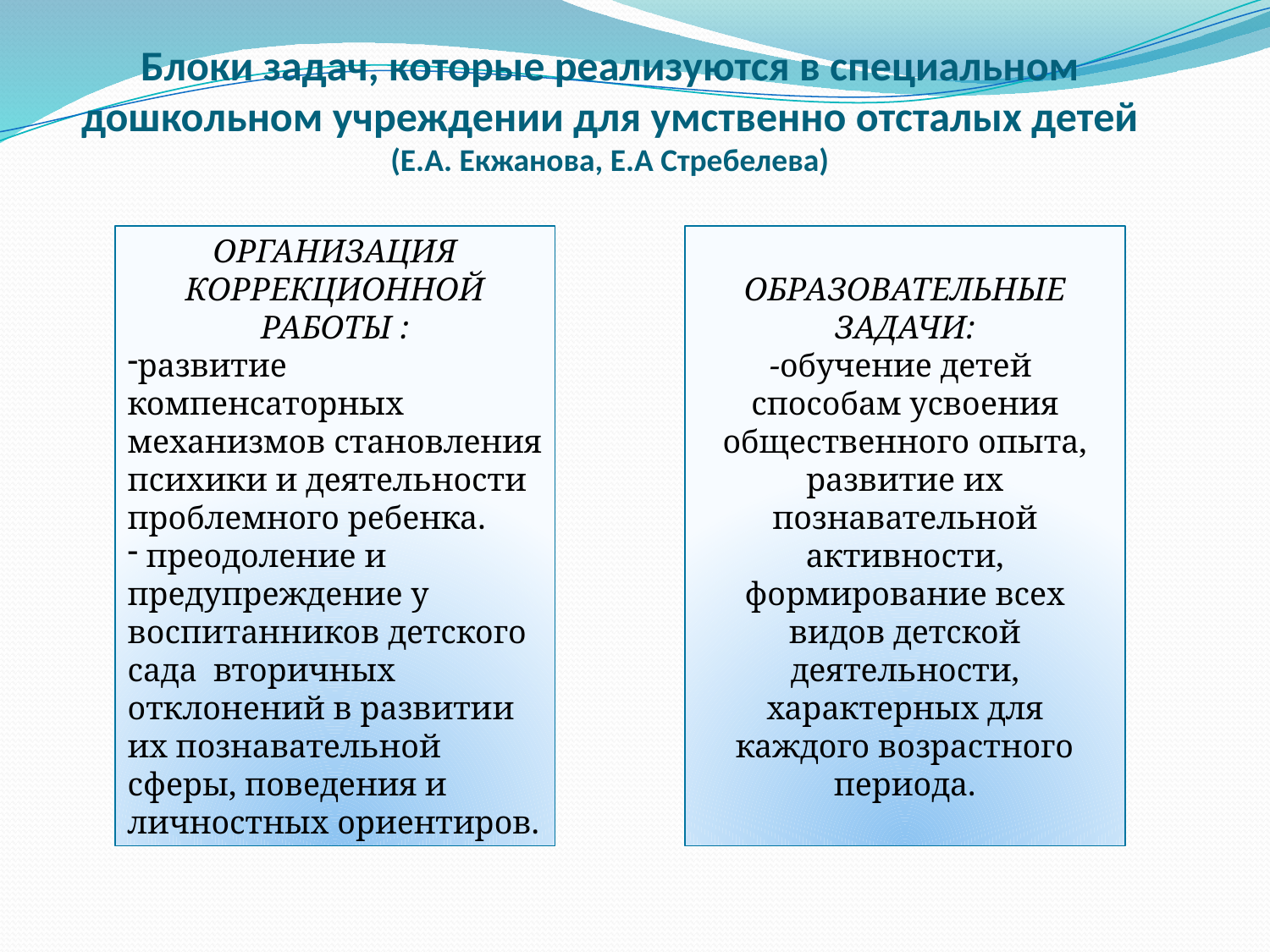

# Блоки задач, которые реализуются в специальном дошкольном учреждении для умственно отсталых детей (Е.А. Екжанова, Е.А Стребелева)
ОРГАНИЗАЦИЯ КОРРЕКЦИОННОЙ РАБОТЫ :
развитие компенсаторных механизмов становления психики и деятельности проблемного ребенка.
 преодоление и предупреждение у воспитанников детского сада  вторичных отклонений в развитии их познавательной сферы, поведения и личностных ориентиров.
ОБРАЗОВАТЕЛЬНЫЕ ЗАДАЧИ:
-обучение детей  способам усвоения общественного опыта, развитие их познавательной активности, формирование всех видов детской деятельности, характерных для каждого возрастного периода.